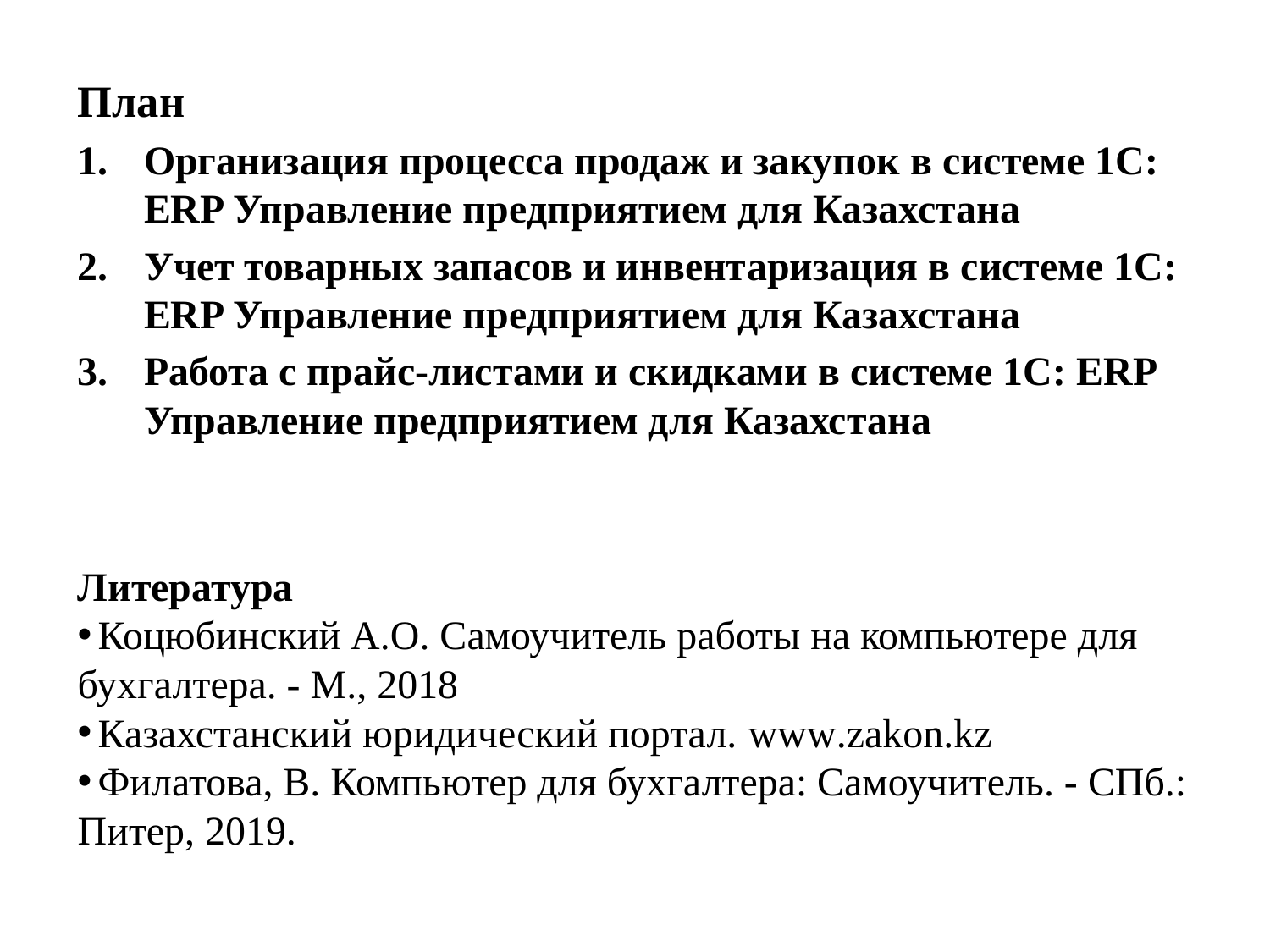

План
Организация процесса продаж и закупок в системе 1С: ERP Управление предприятием для Казахстана
Учет товарных запасов и инвентаризация в системе 1С: ERP Управление предприятием для Казахстана
Работа с прайс-листами и скидками в системе 1С: ERP Управление предприятием для Казахстана

Литература
 Коцюбинский А.О. Самоучитель работы на компьютере для бухгалтера. - М., 2018
 Казахстанский юридический портал. www.zakon.kz
 Филатова, В. Компьютер для бухгалтера: Самоучитель. - СПб.: Питер, 2019.